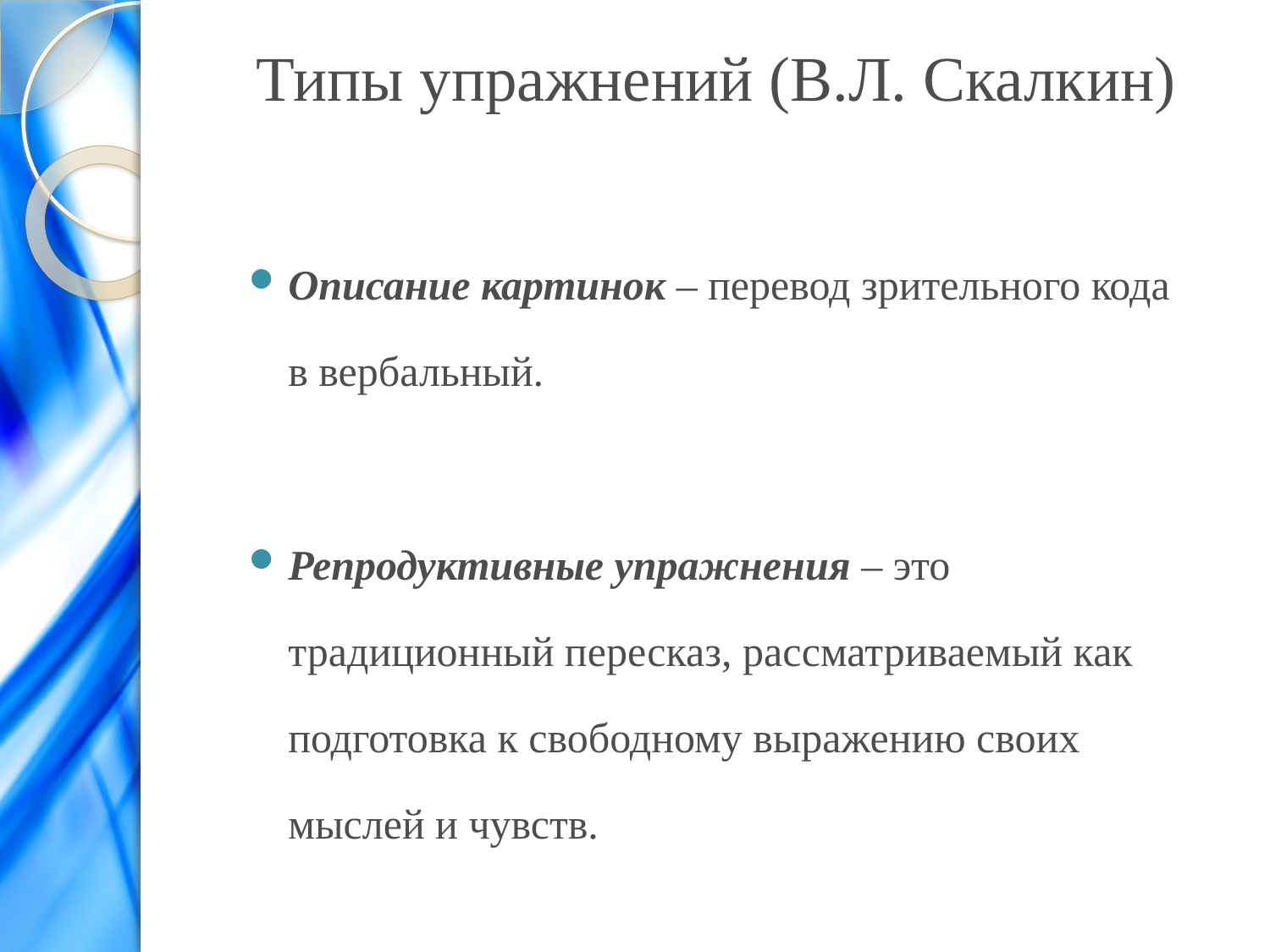

# Типы упражнений (В.Л. Скалкин)
Описание картинок – перевод зрительного кода в вербальный.

Репродуктивные упражнения – это традиционный пересказ, расcматриваемый как подготовка к свободному выражению своих мыслей и чувств.